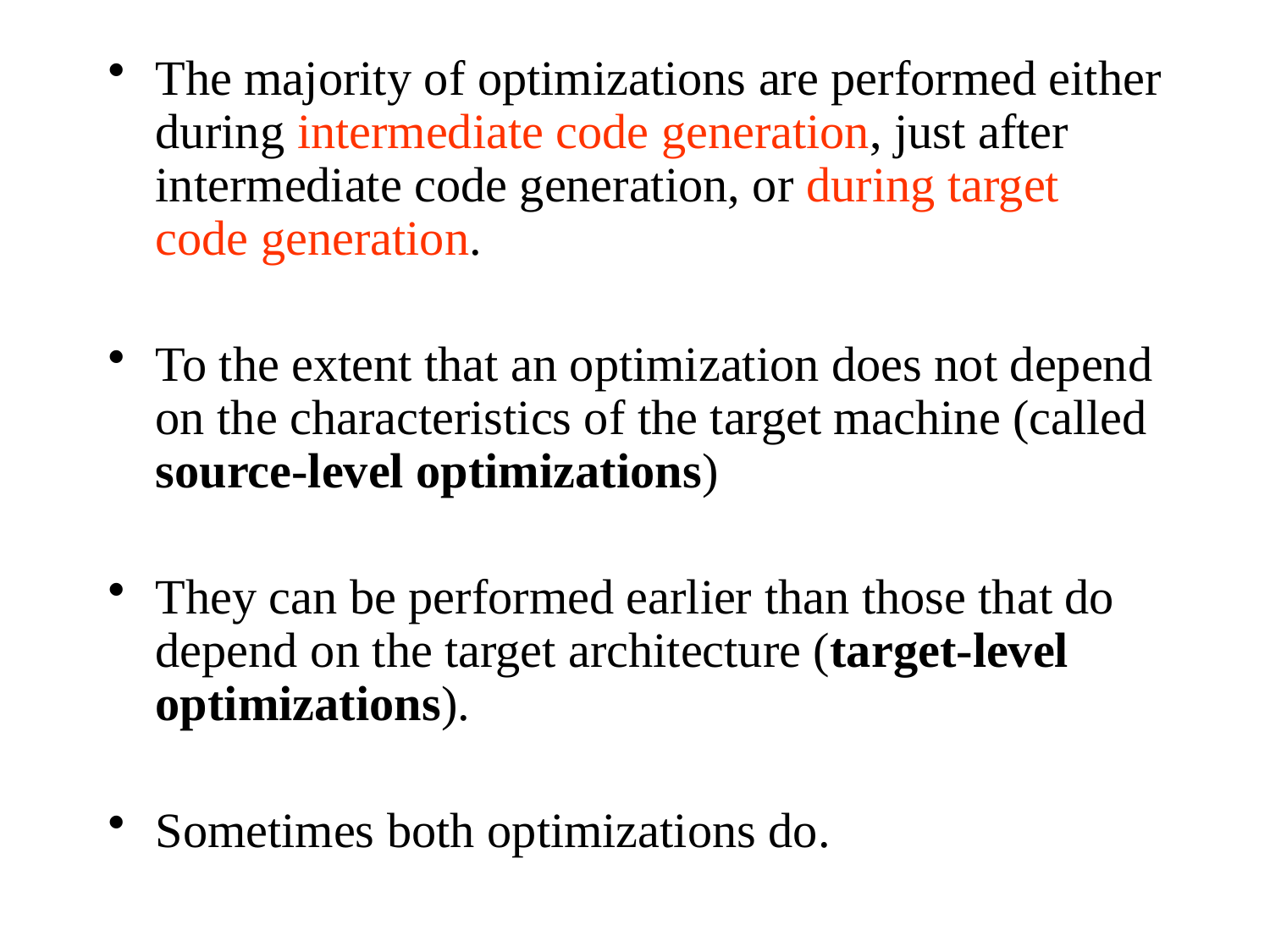

The majority of optimizations are performed either during intermediate code generation, just after intermediate code generation, or during target code generation.

To the extent that an optimization does not depend on the characteristics of the target machine (called source-level optimizations)

They can be performed earlier than those that do depend on the target architecture (target-level optimizations).

Sometimes both optimizations do.